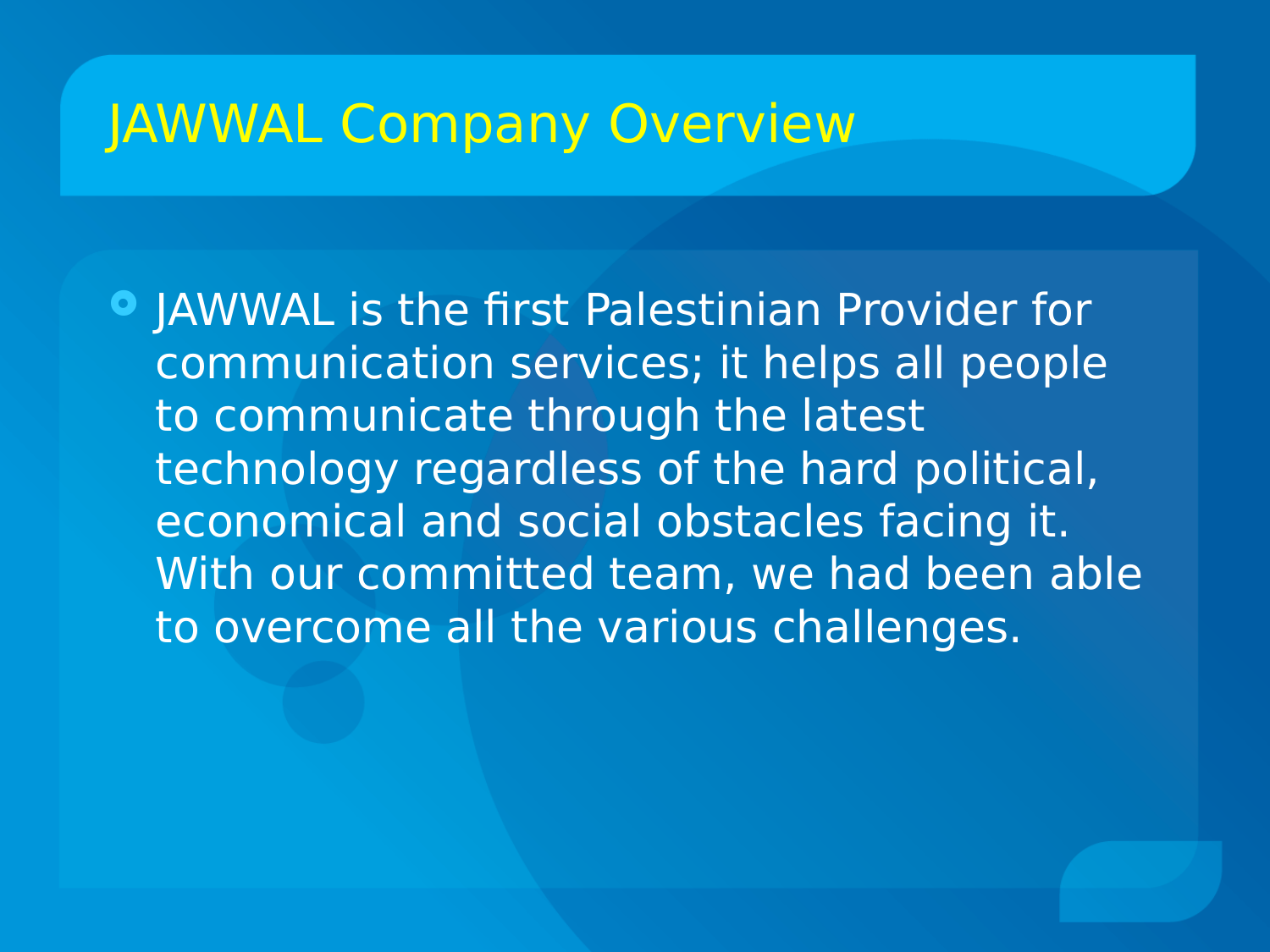

# JAWWAL Company Overview
JAWWAL is the first Palestinian Provider for communication services; it helps all people to communicate through the latest technology regardless of the hard political, economical and social obstacles facing it. With our committed team, we had been able to overcome all the various challenges.